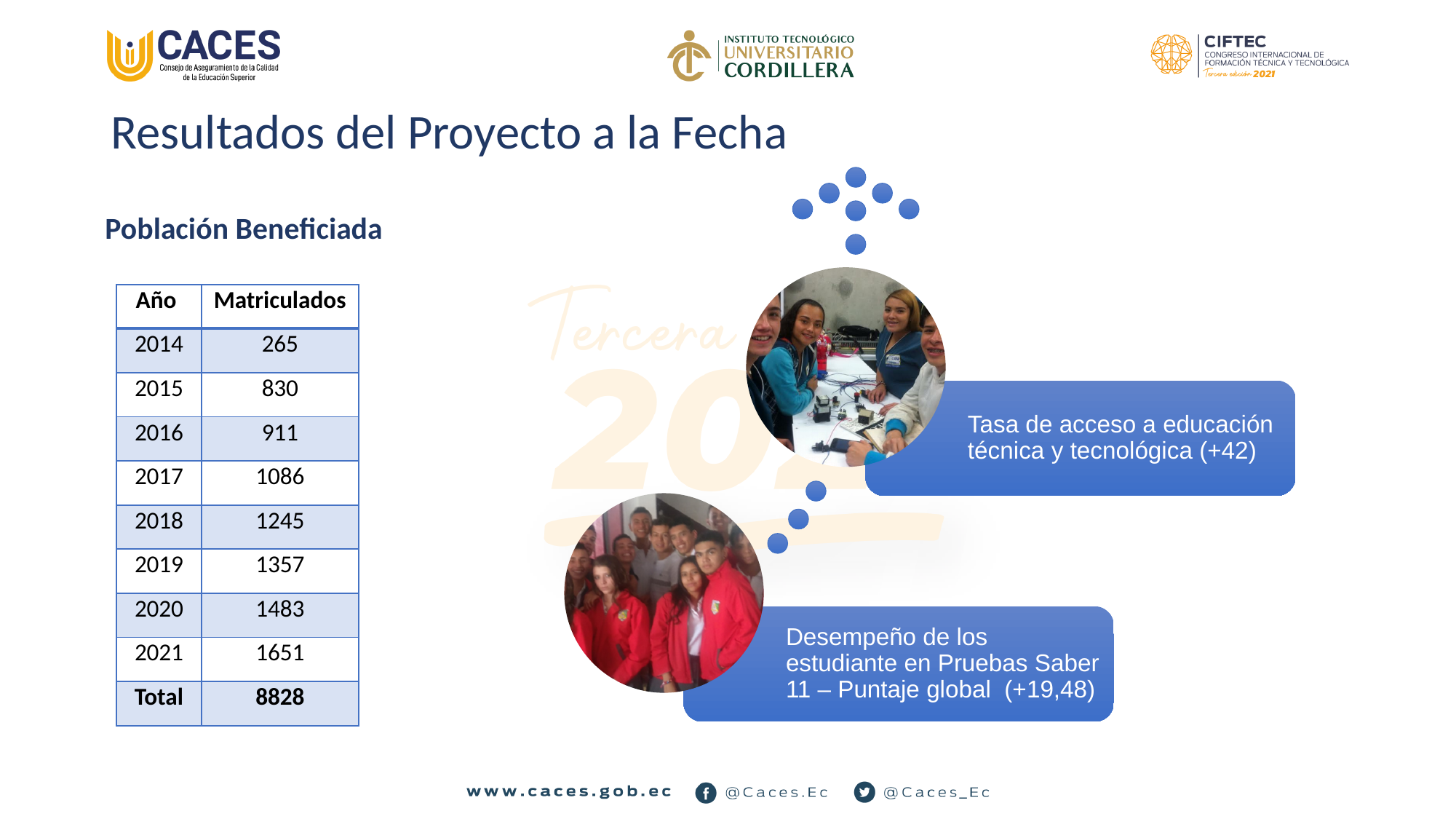

# Resultados del Proyecto a la Fecha
Desempeño de los estudiante en Pruebas Saber 11 – Puntaje global  (+19,48)
Tasa de acceso a educación técnica y tecnológica (+42)
Población Beneficiada
| Año | Matriculados |
| --- | --- |
| 2014 | 265 |
| 2015 | 830 |
| 2016 | 911 |
| 2017 | 1086 |
| 2018 | 1245 |
| 2019 | 1357 |
| 2020 | 1483 |
| 2021 | 1651 |
| Total | 8828 |